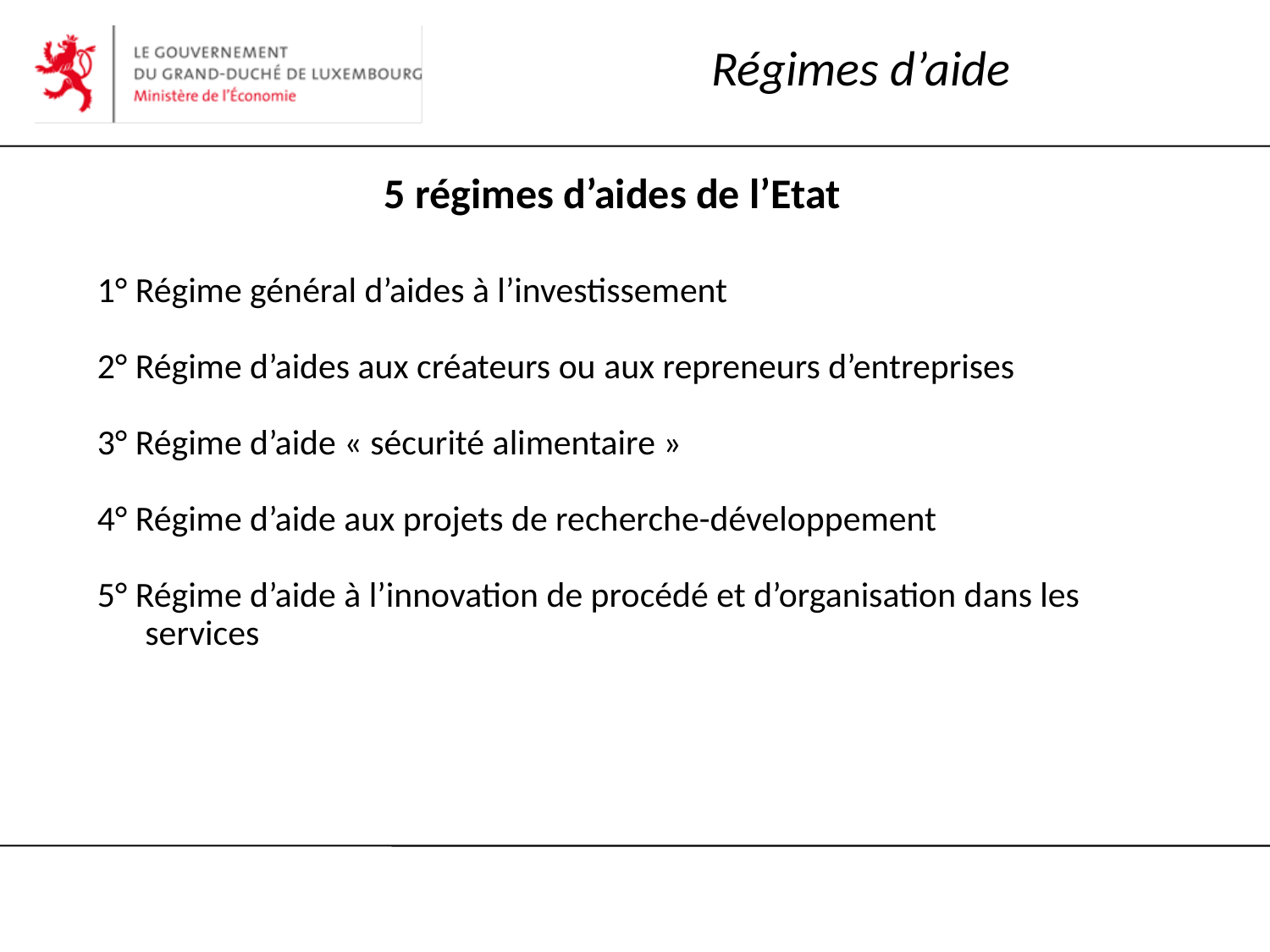

# Régimes d’aide
5 régimes d’aides de l’Etat

1° Régime général d’aides à l’investissement

2° Régime d’aides aux créateurs ou aux repreneurs d’entreprises

3° Régime d’aide « sécurité alimentaire »

4° Régime d’aide aux projets de recherche-développement

5° Régime d’aide à l’innovation de procédé et d’organisation dans les services